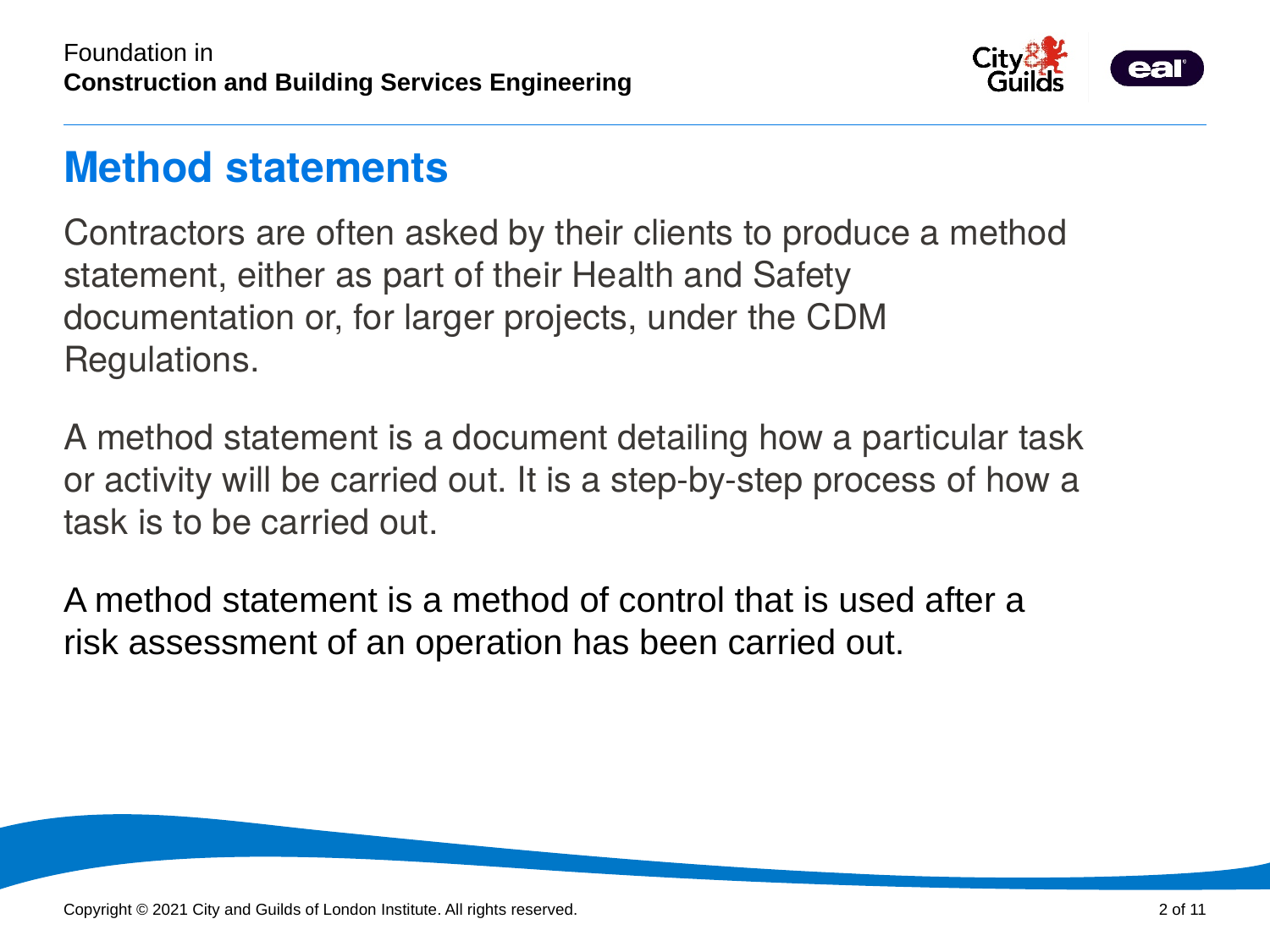

# Method statements
Contractors are often asked by their clients to produce a method statement, either as part of their Health and Safety documentation or, for larger projects, under the CDM Regulations.
A method statement is a document detailing how a particular task or activity will be carried out. It is a step-by-step process of how a task is to be carried out.
A method statement is a method of control that is used after a risk assessment of an operation has been carried out.